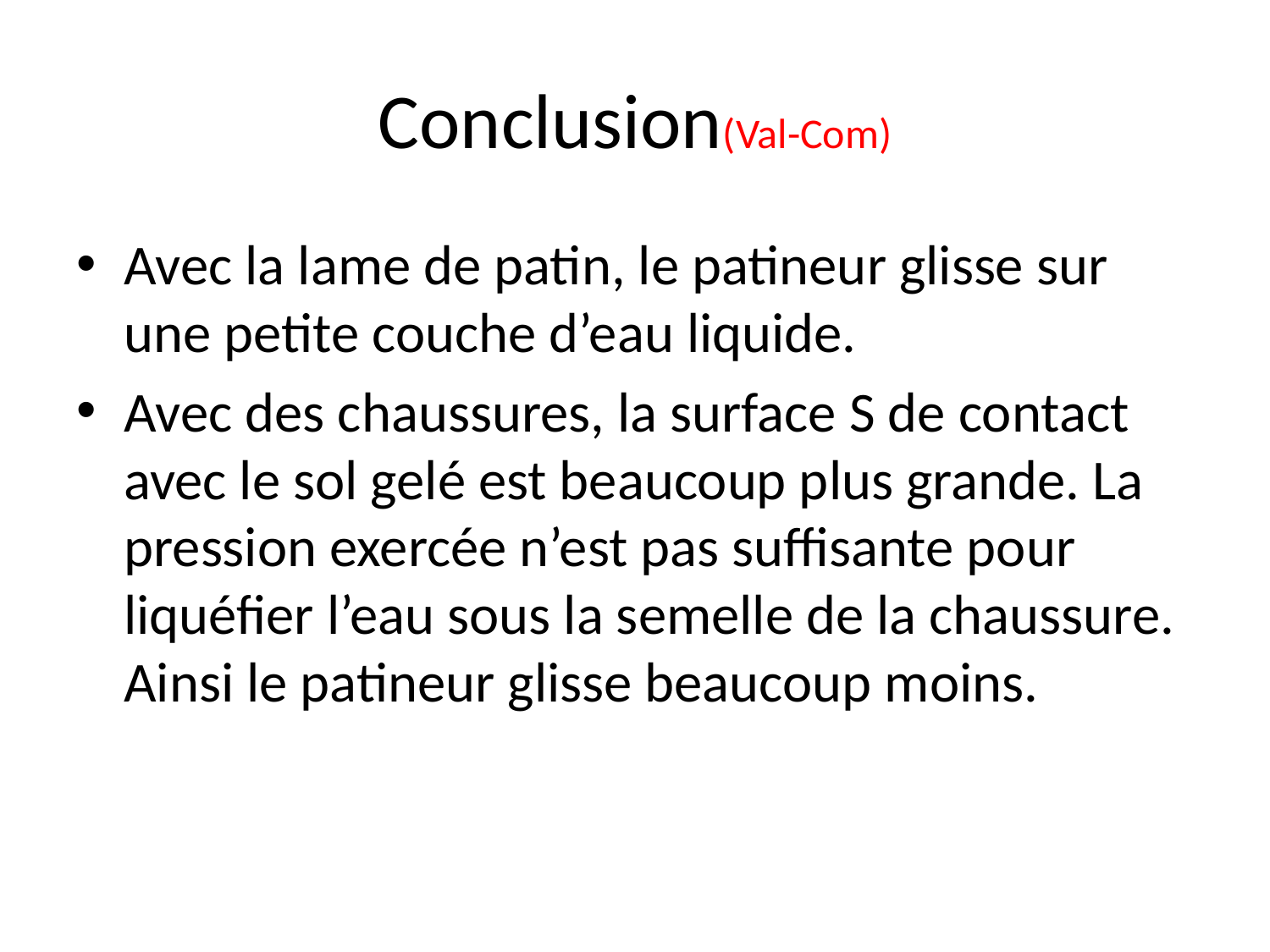

# Conclusion(Val-Com)
Avec la lame de patin, le patineur glisse sur une petite couche d’eau liquide.
Avec des chaussures, la surface S de contact avec le sol gelé est beaucoup plus grande. La pression exercée n’est pas suffisante pour liquéfier l’eau sous la semelle de la chaussure. Ainsi le patineur glisse beaucoup moins.